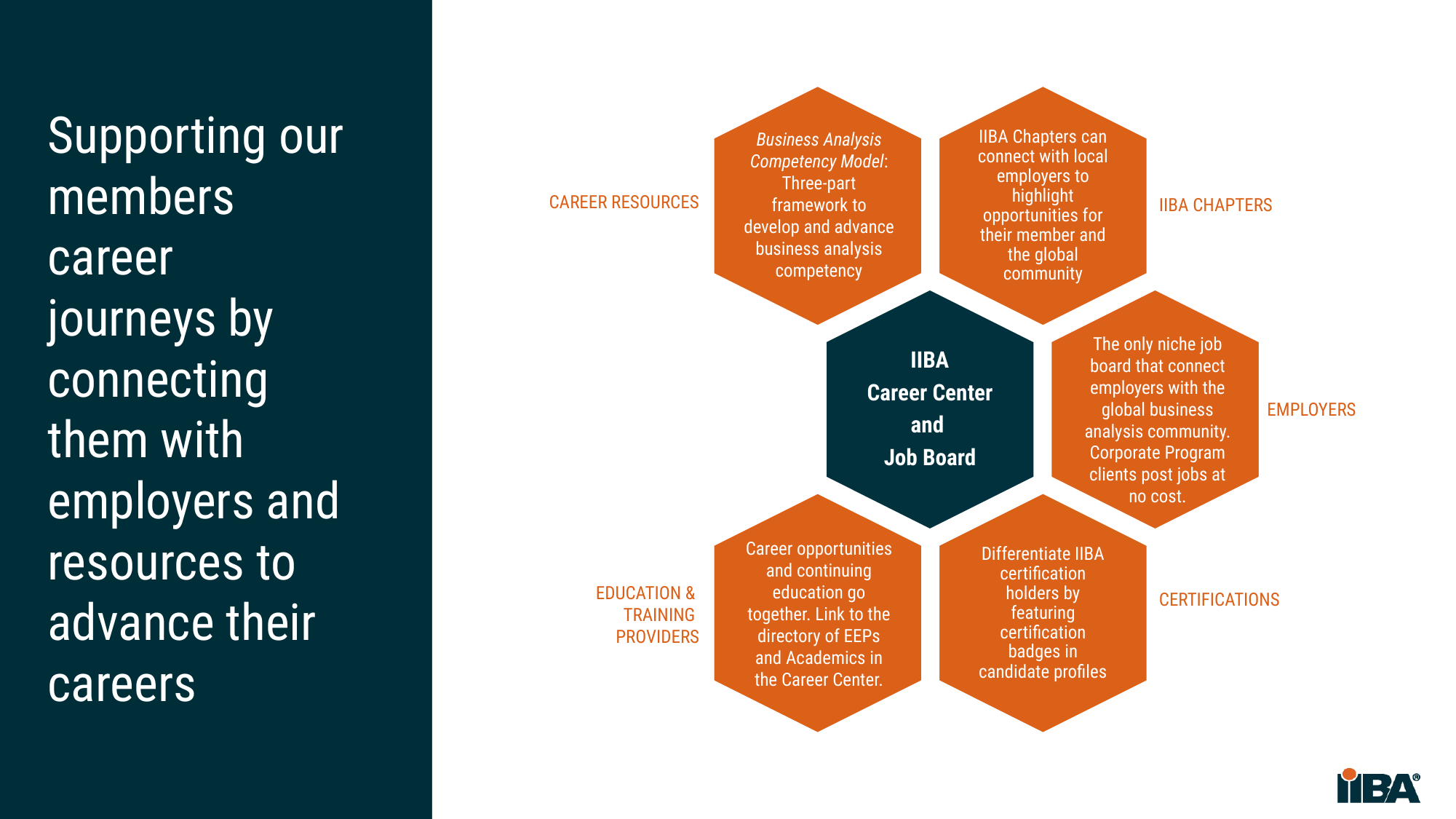

IIBA Chapters can connect with local employers to highlight opportunities for their member and the global community
IIBA CHAPTERS

IIBA
Career Center
and
Job Board

Differentiate IIBA certification holders by featuring certification badges in candidate profiles
CERTIFICATIONS

# Supporting our members career journeys by connecting them with employers and resources to advance their careers
Business Analysis Competency Model: Three-part framework to develop and advance business analysis competency
CAREER RESOURCES
The only niche job board that connect employers with the global business analysis community.
Corporate Program clients post jobs at no cost.
EMPLOYERS
Career opportunities and continuing education go together. Link to the directory of EEPs and Academics in the Career Center.
EDUCATION &
TRAINING
PROVIDERS